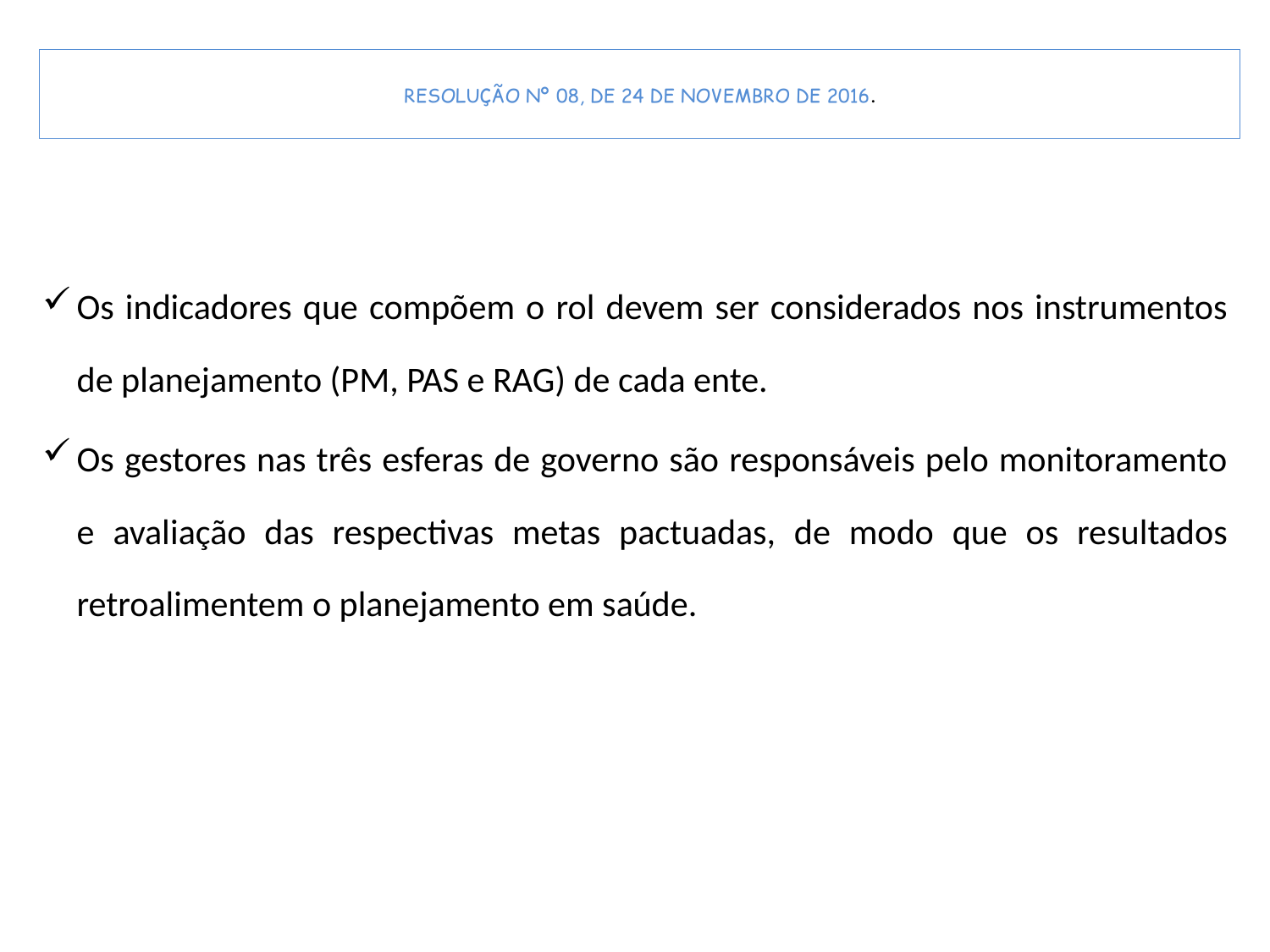

# RESOLUÇÃO Nº 08, DE 24 DE NOVEMBRO DE 2016.

Os indicadores que compõem o rol devem ser considerados nos instrumentos de planejamento (PM, PAS e RAG) de cada ente.
Os gestores nas três esferas de governo são responsáveis pelo monitoramento e avaliação das respectivas metas pactuadas, de modo que os resultados retroalimentem o planejamento em saúde.